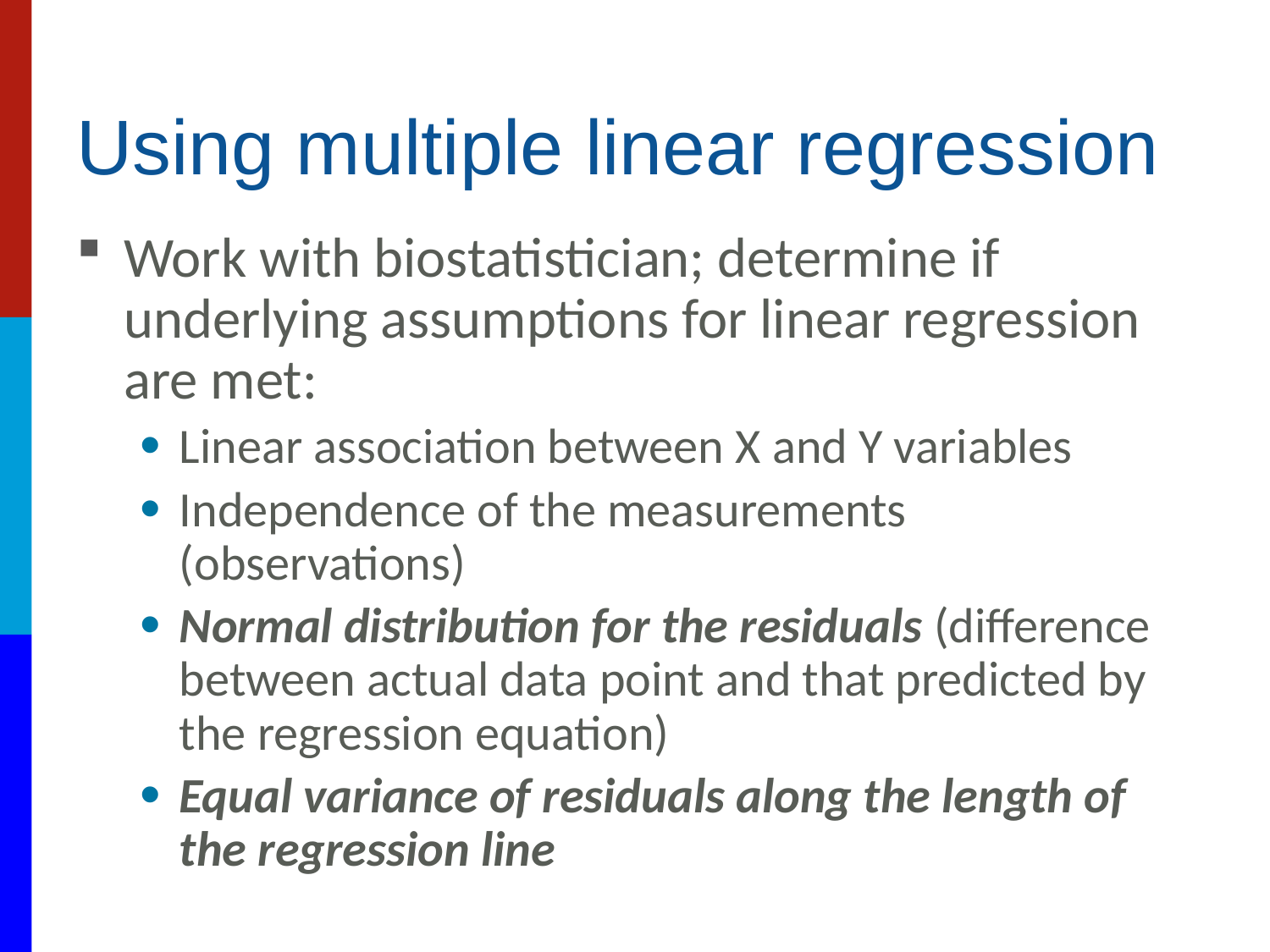

# Using multiple linear regression
Work with biostatistician; determine if underlying assumptions for linear regression are met:
Linear association between X and Y variables
Independence of the measurements (observations)
Normal distribution for the residuals (difference between actual data point and that predicted by the regression equation)
Equal variance of residuals along the length of the regression line